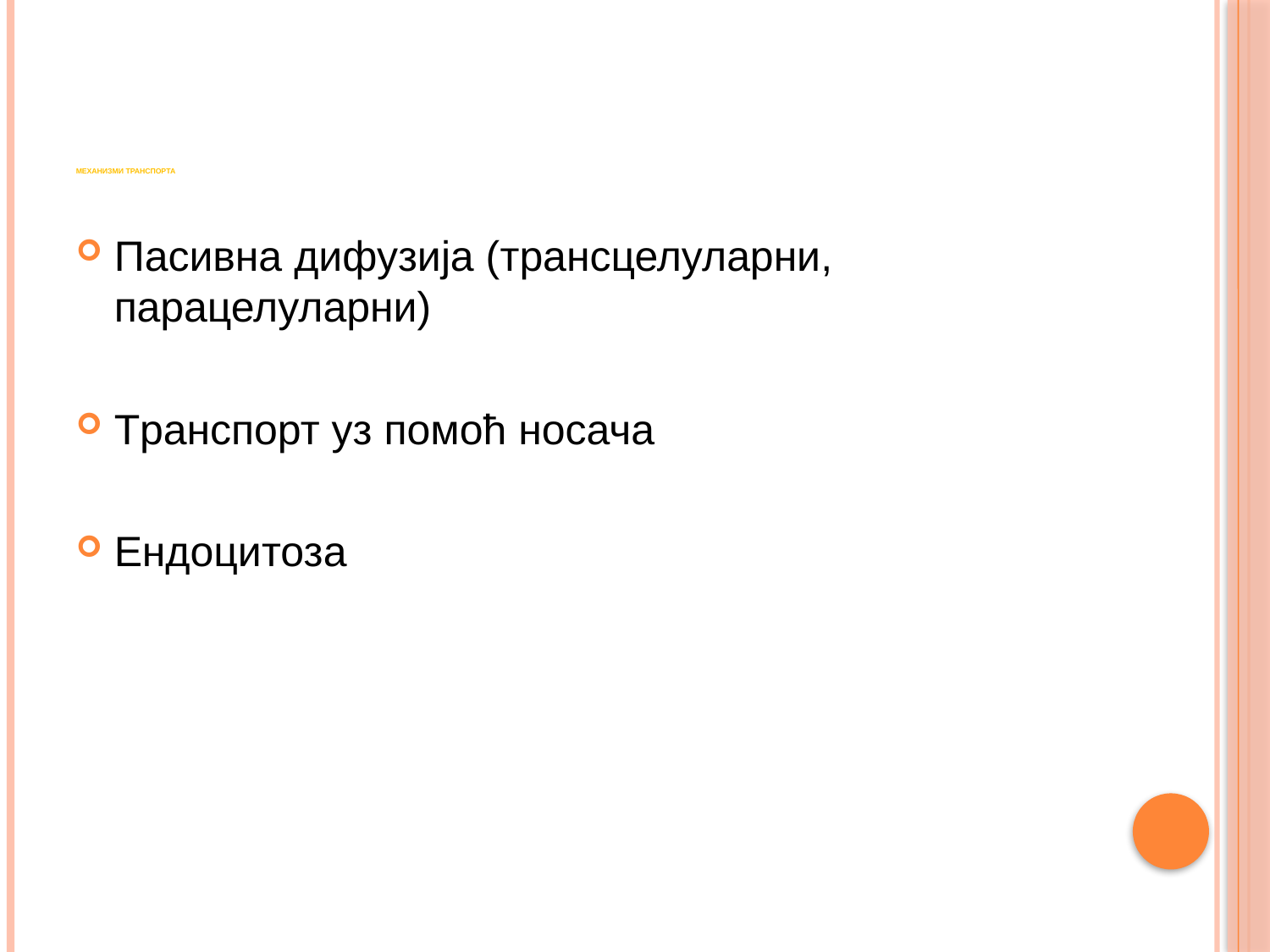

# Механизми транспорта
Пасивна дифузија (трансцелуларни, парацелуларни)

Транспорт уз помоћ носача

Ендоцитоза